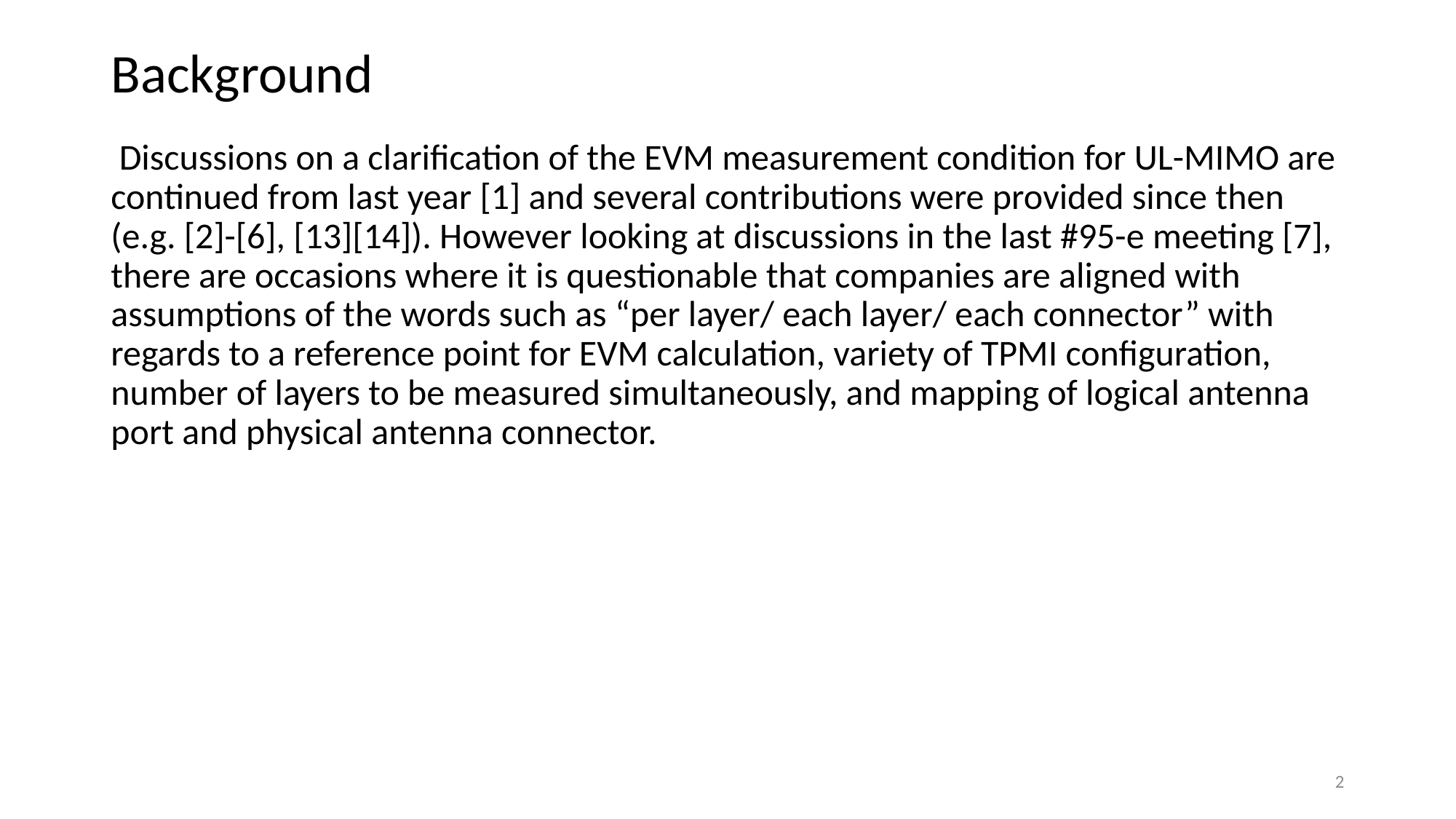

# Background
 Discussions on a clarification of the EVM measurement condition for UL-MIMO are continued from last year [1] and several contributions were provided since then (e.g. [2]-[6], [13][14]). However looking at discussions in the last #95-e meeting [7], there are occasions where it is questionable that companies are aligned with assumptions of the words such as “per layer/ each layer/ each connector” with regards to a reference point for EVM calculation, variety of TPMI configuration, number of layers to be measured simultaneously, and mapping of logical antenna port and physical antenna connector.
2